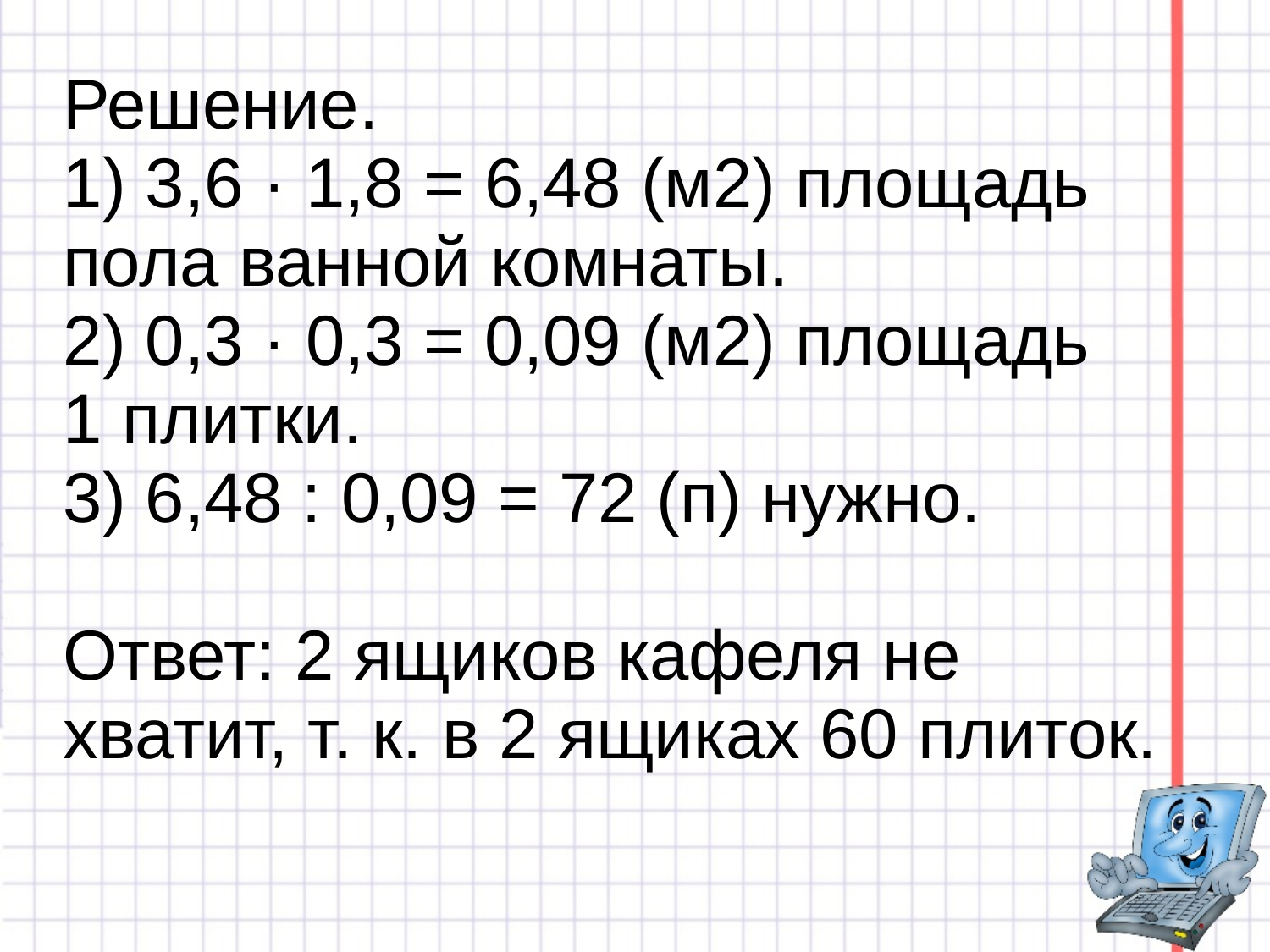

# Решение. 1) 3,6 · 1,8 = 6,48 (м2) площадь пола ванной комнаты. 2) 0,3 · 0,3 = 0,09 (м2) площадь 1 плитки. 3) 6,48 : 0,09 = 72 (п) нужно. Ответ: 2 ящиков кафеля не хватит, т. к. в 2 ящиках 60 плиток.